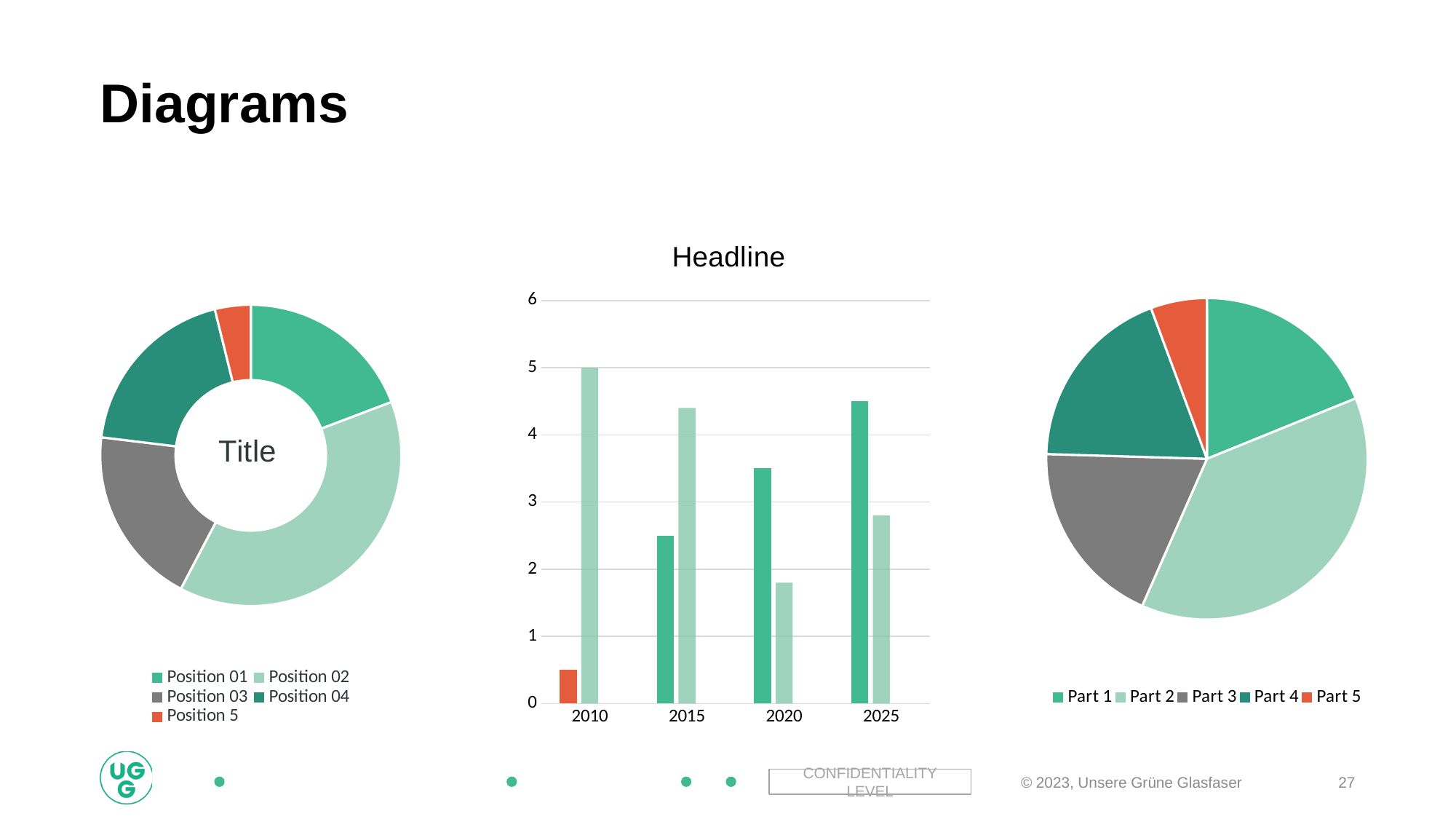

# Diagrams

### Chart: Title

| Category | Kreisdiagramm |
|---|---|
| Position 01 | 10.0 |
| Position 02 | 20.0 |
| Position 03 | 10.0 |
| Position 04 | 10.0 |
| Position 5 | 2.0 |

### Chart: Headline

| Category | 2010 | 2015 | Spalte2 |
|---|---|---|---|
| 2010 | 0.5 | 5.0 | None |
| 2015 | 2.5 | 4.4 | None |
| 2020 | 3.5 | 1.8 | None |
| 2025 | 4.5 | 2.8 | None |

### Chart

| Category | Kreisdiagramm |
|---|---|
| Part 1 | 10.0 |
| Part 2 | 20.0 |
| Part 3 | 10.0 |
| Part 4 | 10.0 |
| Part 5 | 3.0 |
CONFIDENTIALITY LEVEL